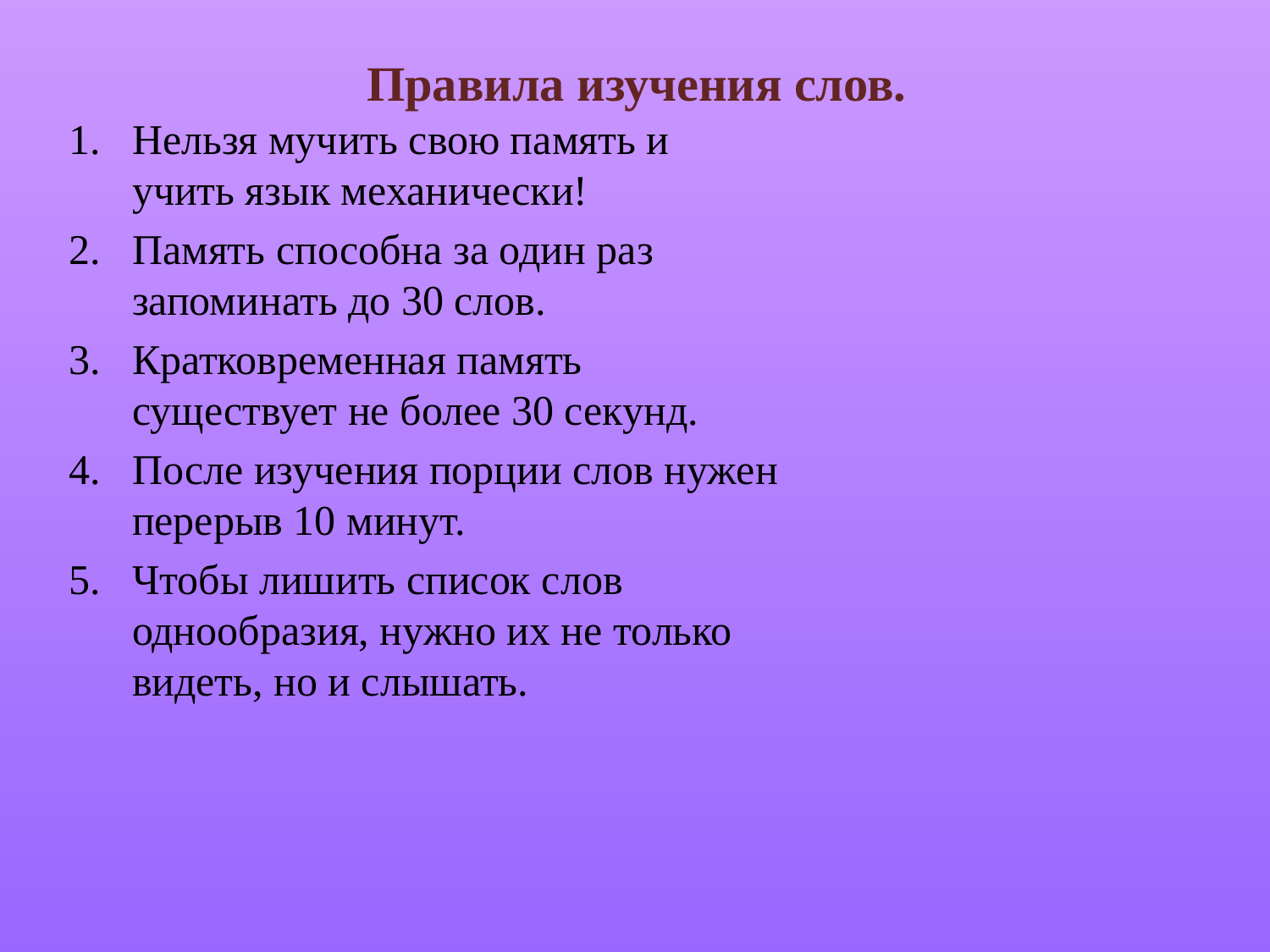

# Правила изучения слов.
Нельзя мучить свою память и учить язык механически!
Память способна за один раз запоминать до 30 слов.
Кратковременная память существует не более 30 секунд.
После изучения порции слов нужен перерыв 10 минут.
Чтобы лишить список слов однообразия, нужно их не только видеть, но и слышать.